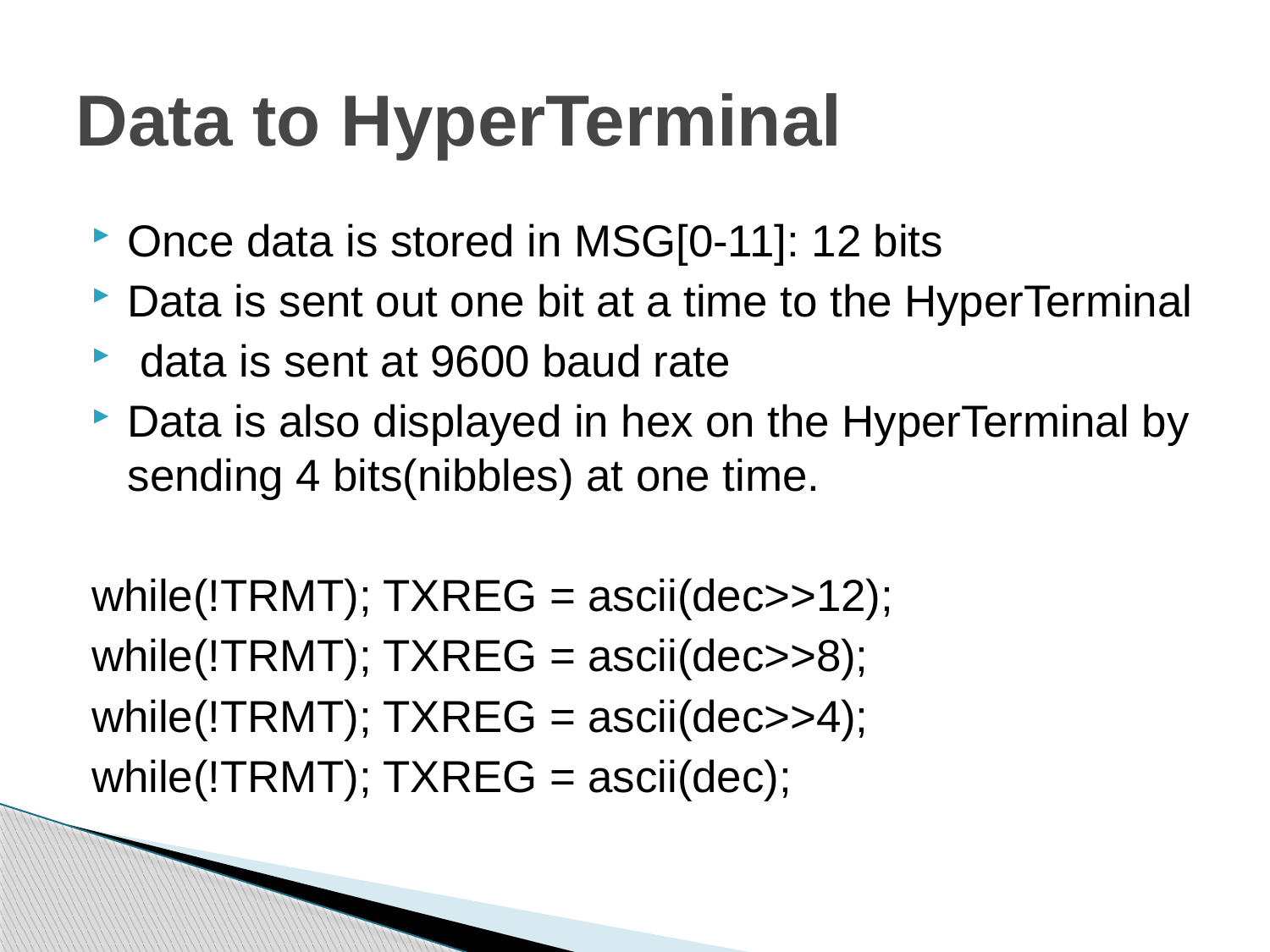

# Data to HyperTerminal
Once data is stored in MSG[0-11]: 12 bits
Data is sent out one bit at a time to the HyperTerminal
 data is sent at 9600 baud rate
Data is also displayed in hex on the HyperTerminal by sending 4 bits(nibbles) at one time.

while(!TRMT); TXREG = ascii(dec>>12);
while(!TRMT); TXREG = ascii(dec>>8);
while(!TRMT); TXREG = ascii(dec>>4);
while(!TRMT); TXREG = ascii(dec);